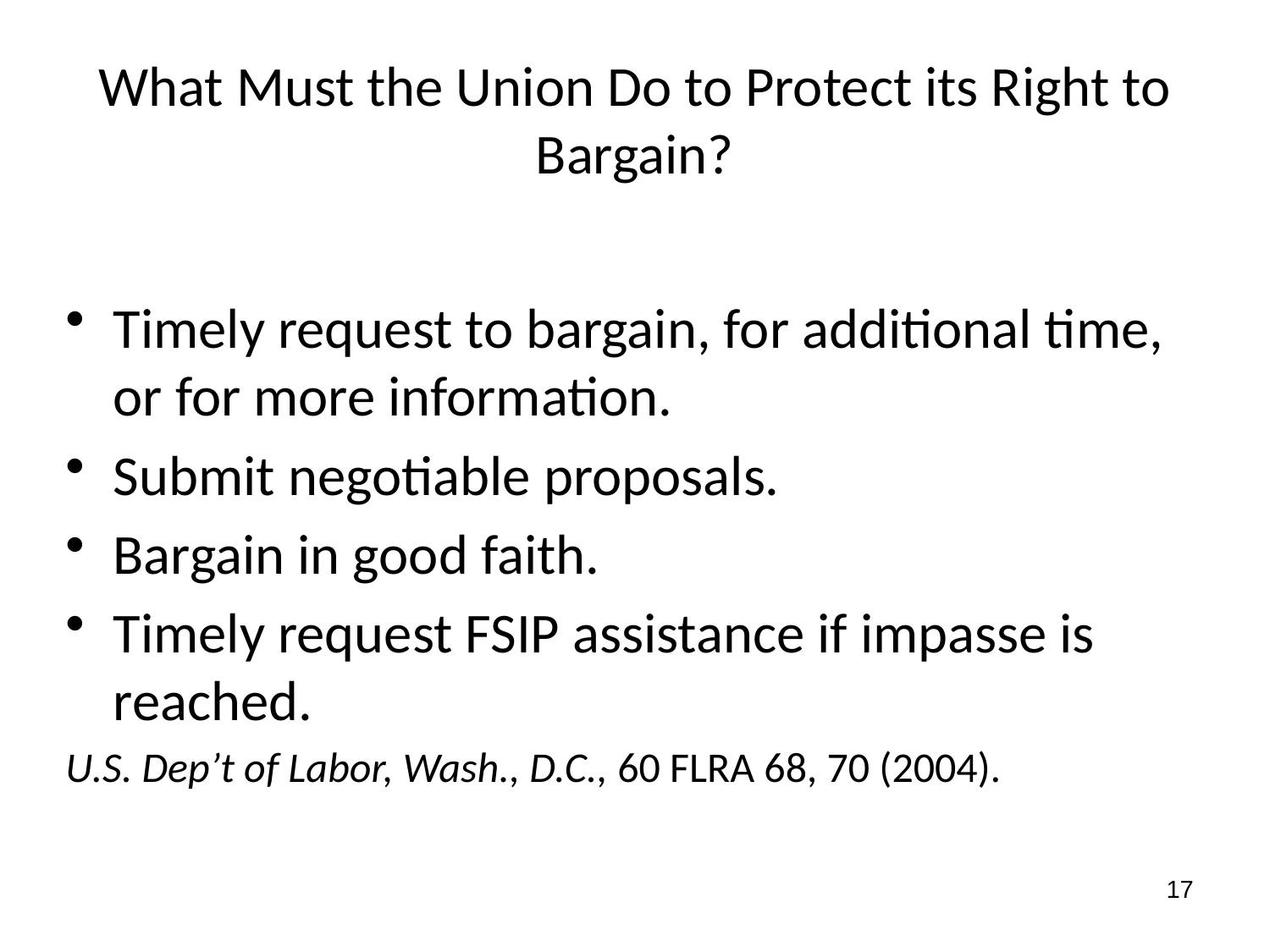

# What Must the Union Do to Protect its Right to Bargain?
Timely request to bargain, for additional time, or for more information.
Submit negotiable proposals.
Bargain in good faith.
Timely request FSIP assistance if impasse is reached.
U.S. Dep’t of Labor, Wash., D.C., 60 FLRA 68, 70 (2004).
17